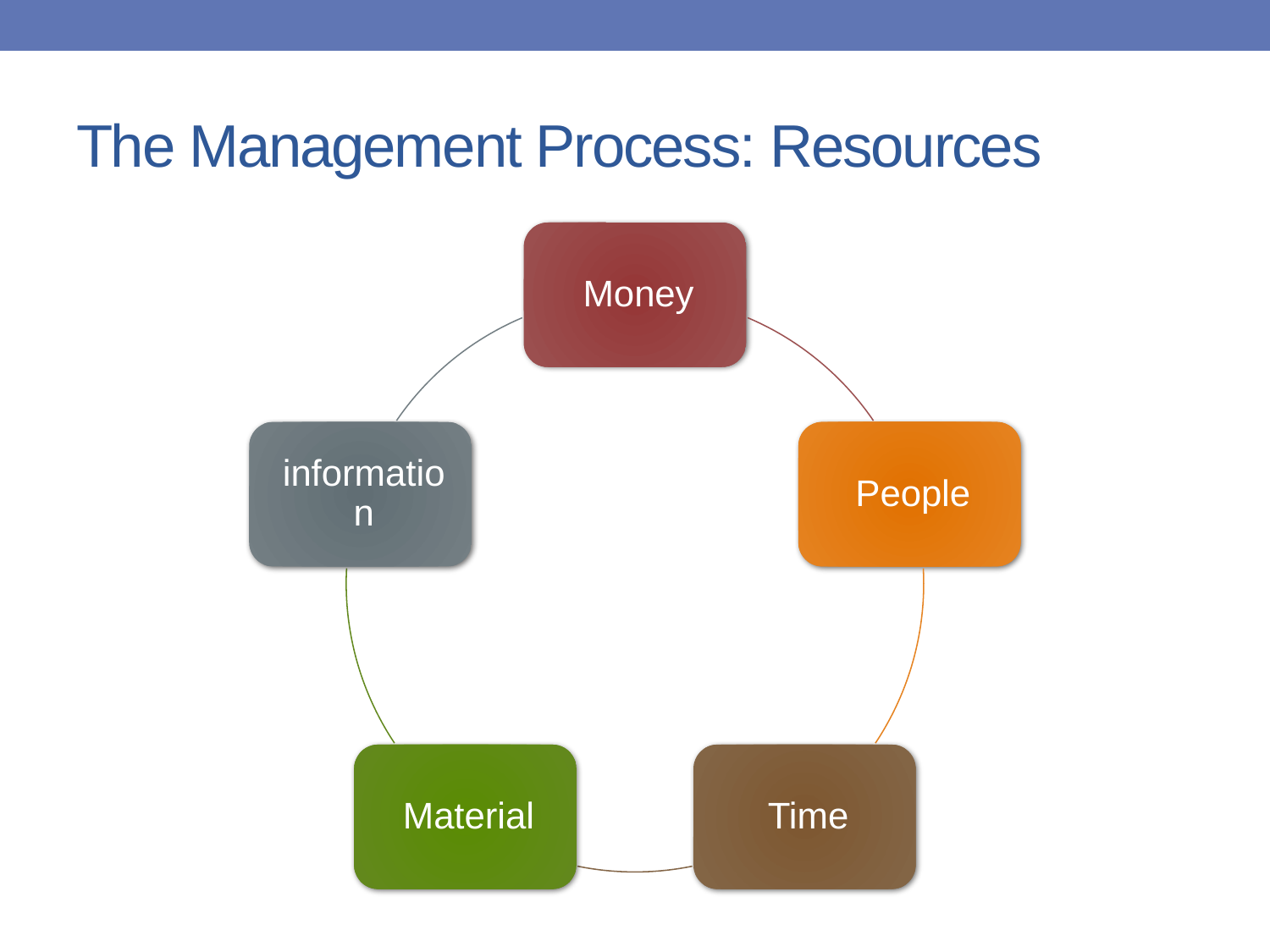

# The Management Process: Resources
Money
People
Time
Material
information